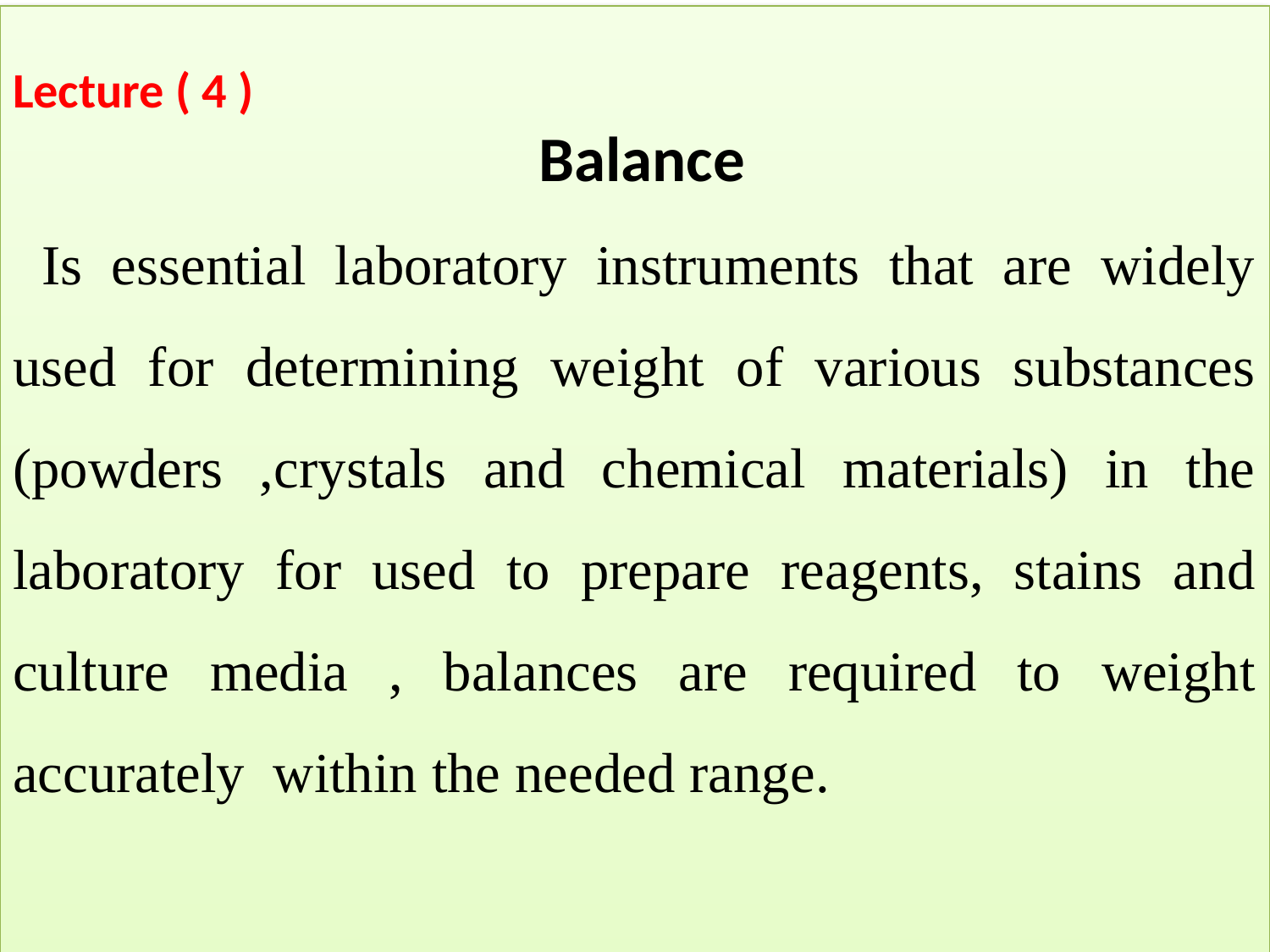

Lecture ( 4 ):

Lecture ( 4 )
 Balance
 Is essential laboratory instruments that are widely used for determining weight of various substances (powders ,crystals and chemical materials) in the laboratory for used to prepare reagents, stains and culture media , balances are required to weight accurately  within the needed range.